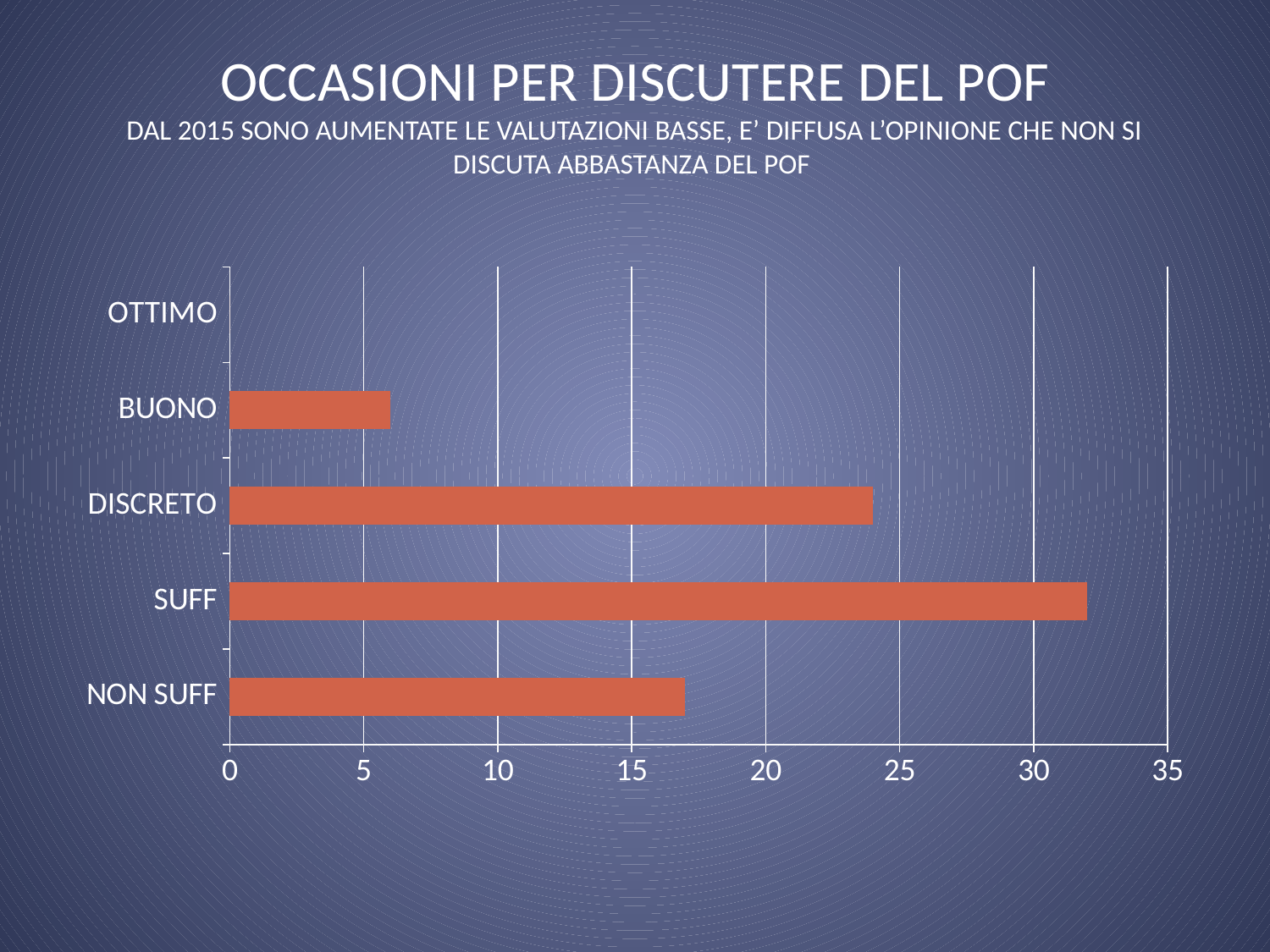

# OCCASIONI PER DISCUTERE DEL POF DAL 2015 SONO AUMENTATE LE VALUTAZIONI BASSE, E’ DIFFUSA L’OPINIONE CHE NON SI DISCUTA ABBASTANZA DEL POF

### Chart

| Category | Serie 1 |
|---|---|
| NON SUFF | 17.0 |
| SUFF | 32.0 |
| DISCRETO | 24.0 |
| BUONO | 6.0 |
| OTTIMO | 0.0 |